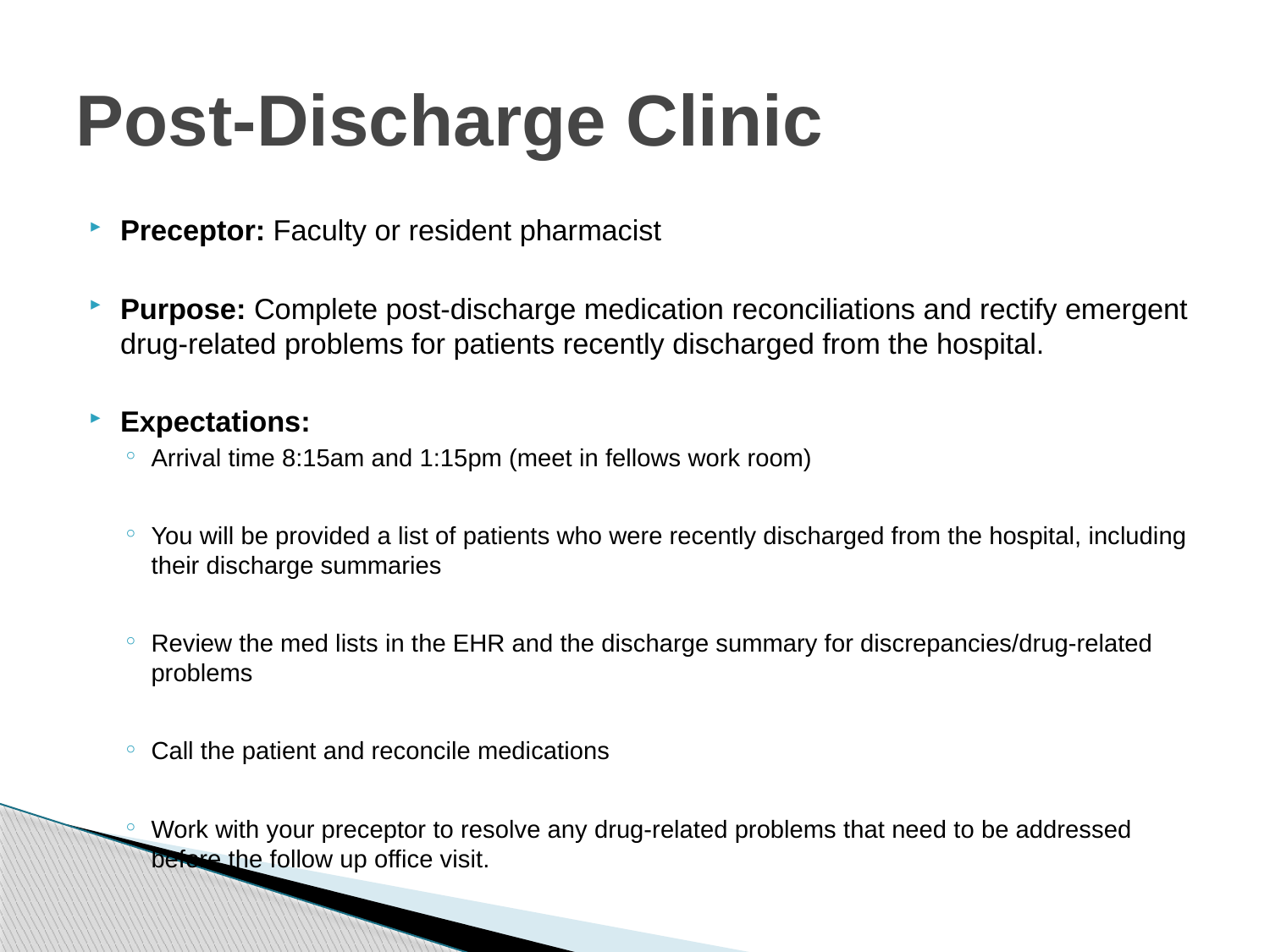

# Post-Discharge Clinic
Preceptor: Faculty or resident pharmacist

Purpose: Complete post-discharge medication reconciliations and rectify emergent drug-related problems for patients recently discharged from the hospital.

Expectations:
Arrival time 8:15am and 1:15pm (meet in fellows work room)

You will be provided a list of patients who were recently discharged from the hospital, including their discharge summaries

Review the med lists in the EHR and the discharge summary for discrepancies/drug-related problems

Call the patient and reconcile medications

Work with your preceptor to resolve any drug-related problems that need to be addressed before the follow up office visit.